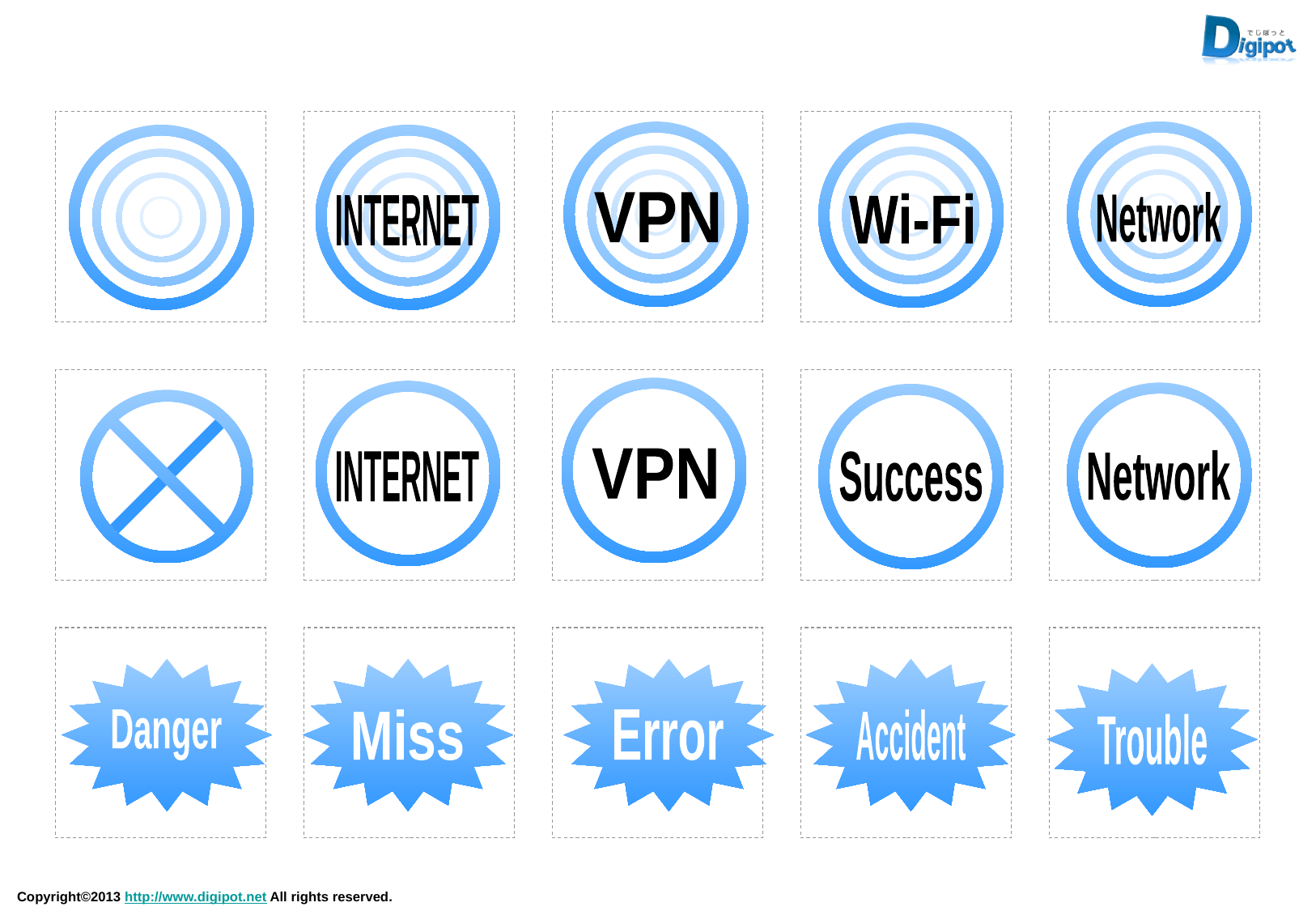

Network

VPN

Wi-Fi

INTERNET

VPN

INTERNET

Network

Success

Accident

Danger

Miss

Error

Trouble